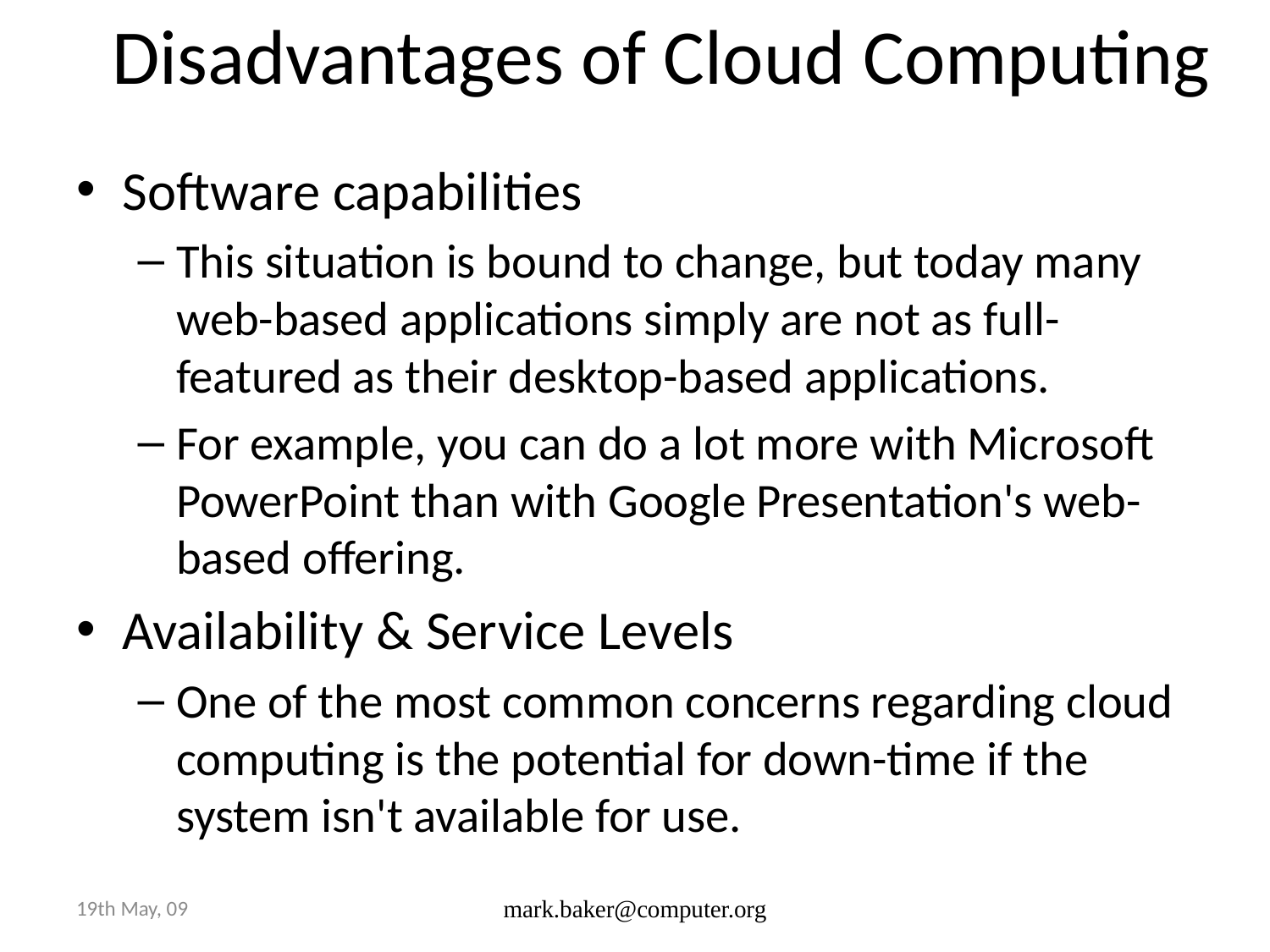

# Disadvantages of Cloud Computing
Software capabilities
This situation is bound to change, but today many web-based applications simply are not as full-featured as their desktop-based applications.
For example, you can do a lot more with Microsoft PowerPoint than with Google Presentation's web-based offering.
Availability & Service Levels
One of the most common concerns regarding cloud computing is the potential for down-time if the system isn't available for use.
19th May, 09
mark.baker@computer.org